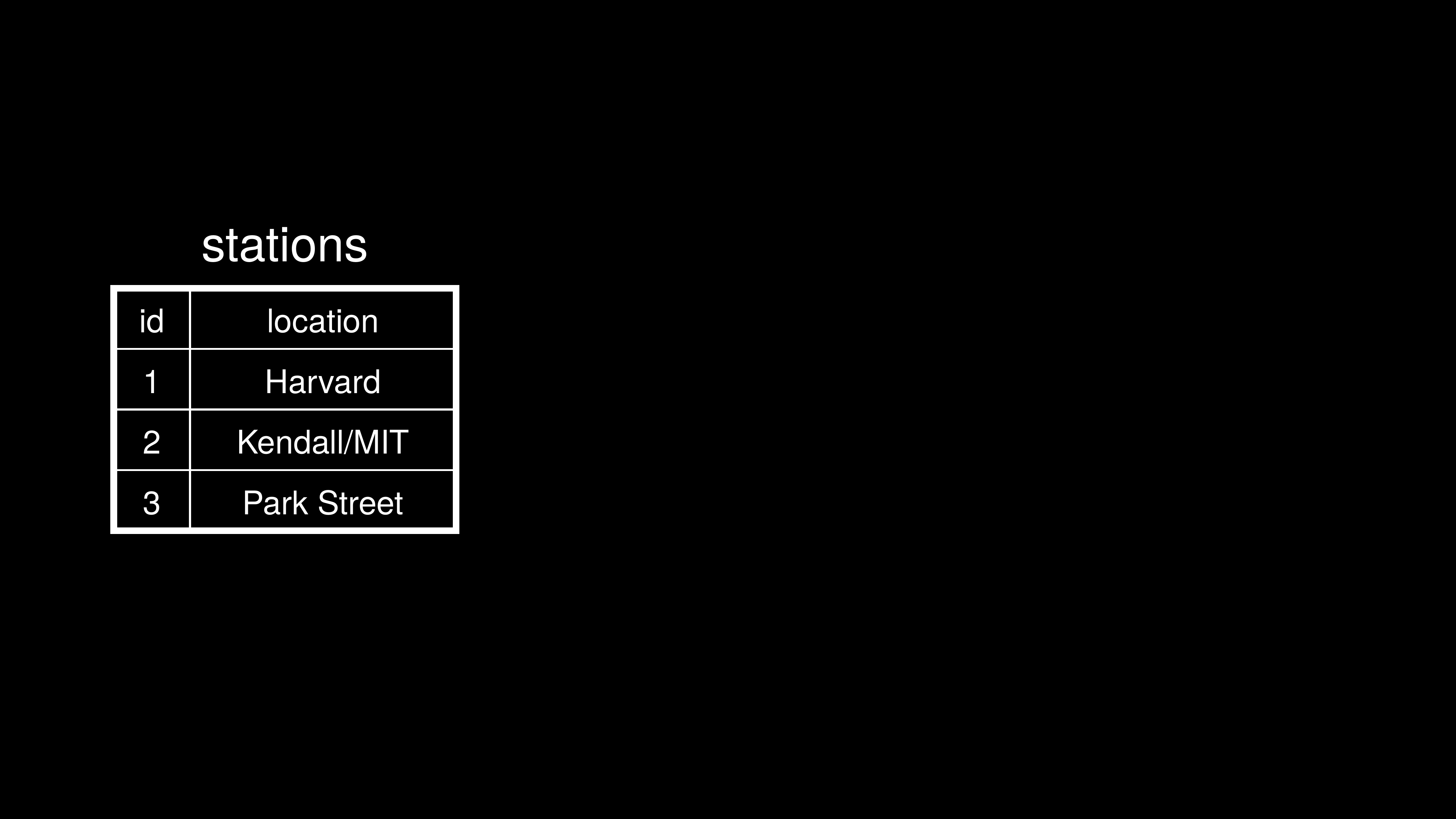

stations
| id | location |
| --- | --- |
| 1 | Harvard |
| 2 | Kendall/MIT |
| 3 | Park Street |